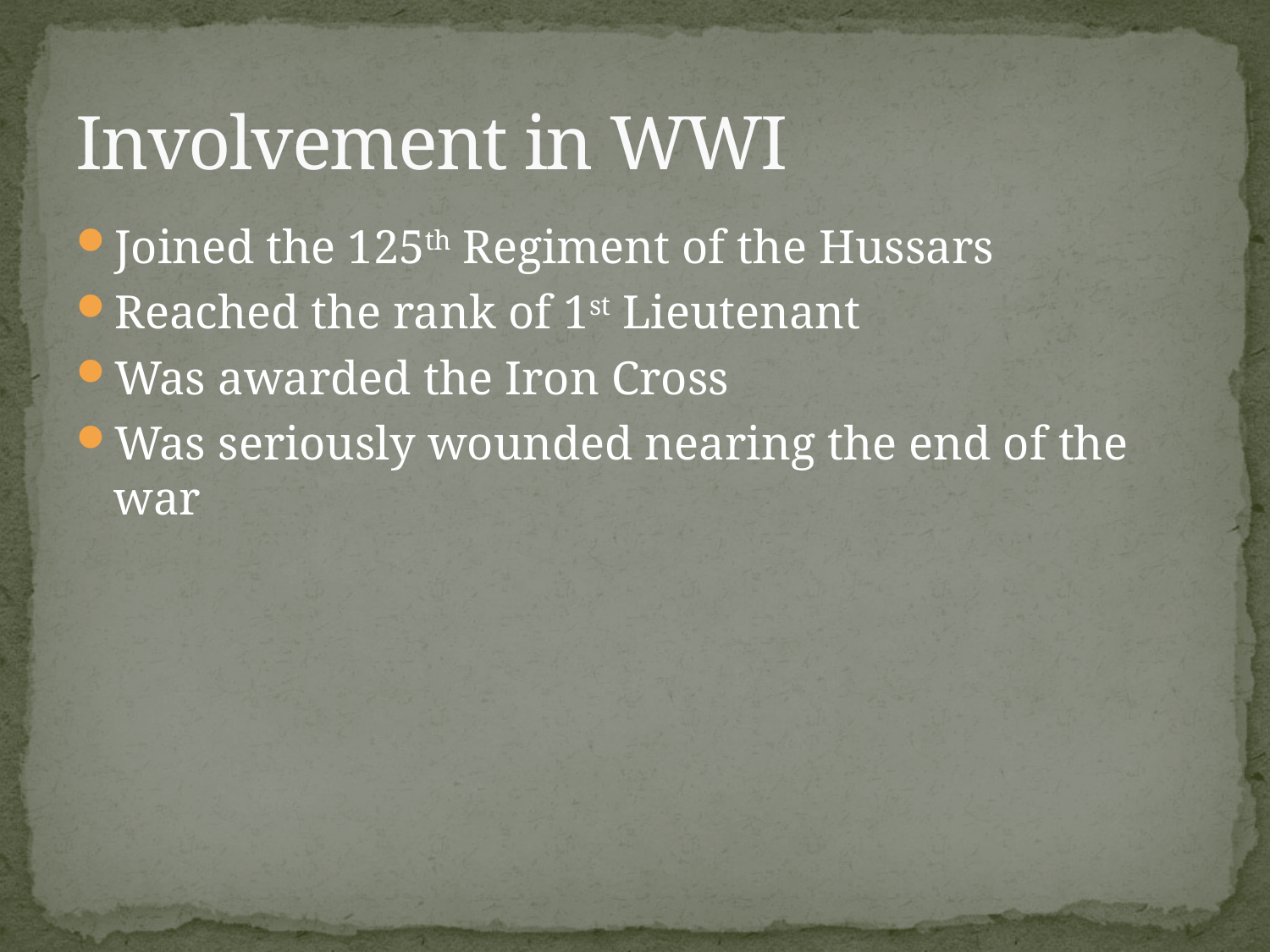

# Involvement in WWI
Joined the 125th Regiment of the Hussars
Reached the rank of 1st Lieutenant
Was awarded the Iron Cross
Was seriously wounded nearing the end of the war